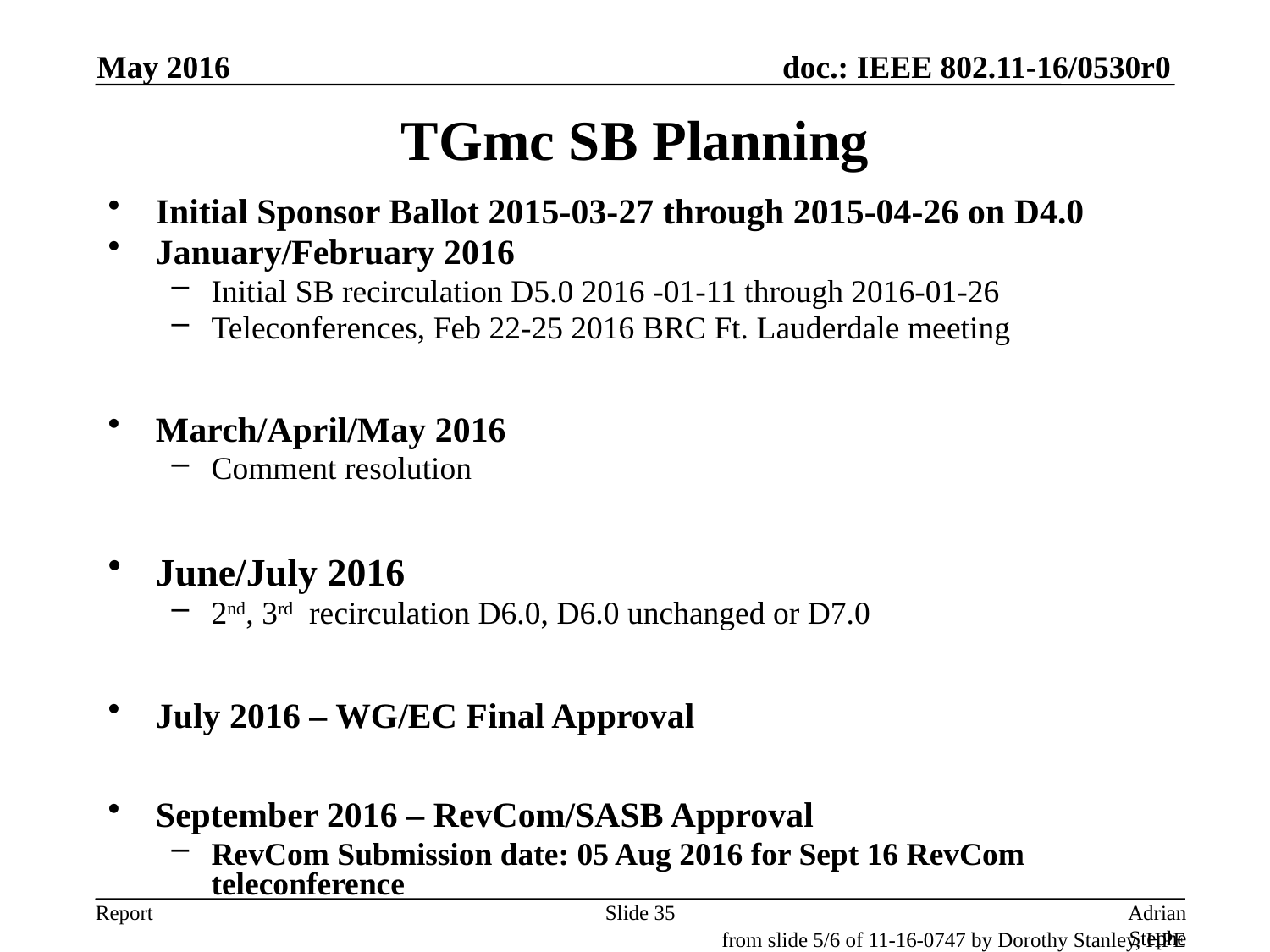

May 2016
TGmc SB Planning
Initial Sponsor Ballot 2015-03-27 through 2015-04-26 on D4.0
January/February 2016
Initial SB recirculation D5.0 2016 -01-11 through 2016-01-26
Teleconferences, Feb 22-25 2016 BRC Ft. Lauderdale meeting

March/April/May 2016
Comment resolution

June/July 2016
2nd, 3rd  recirculation D6.0, D6.0 unchanged or D7.0

July 2016 – WG/EC Final Approval

September 2016 – RevCom/SASB Approval
RevCom Submission date: 05 Aug 2016 for Sept 16 RevCom teleconference
Slide 35
Adrian Stephens, Intel Corporation
from slide 5/6 of 11-16-0747 by Dorothy Stanley, HPE